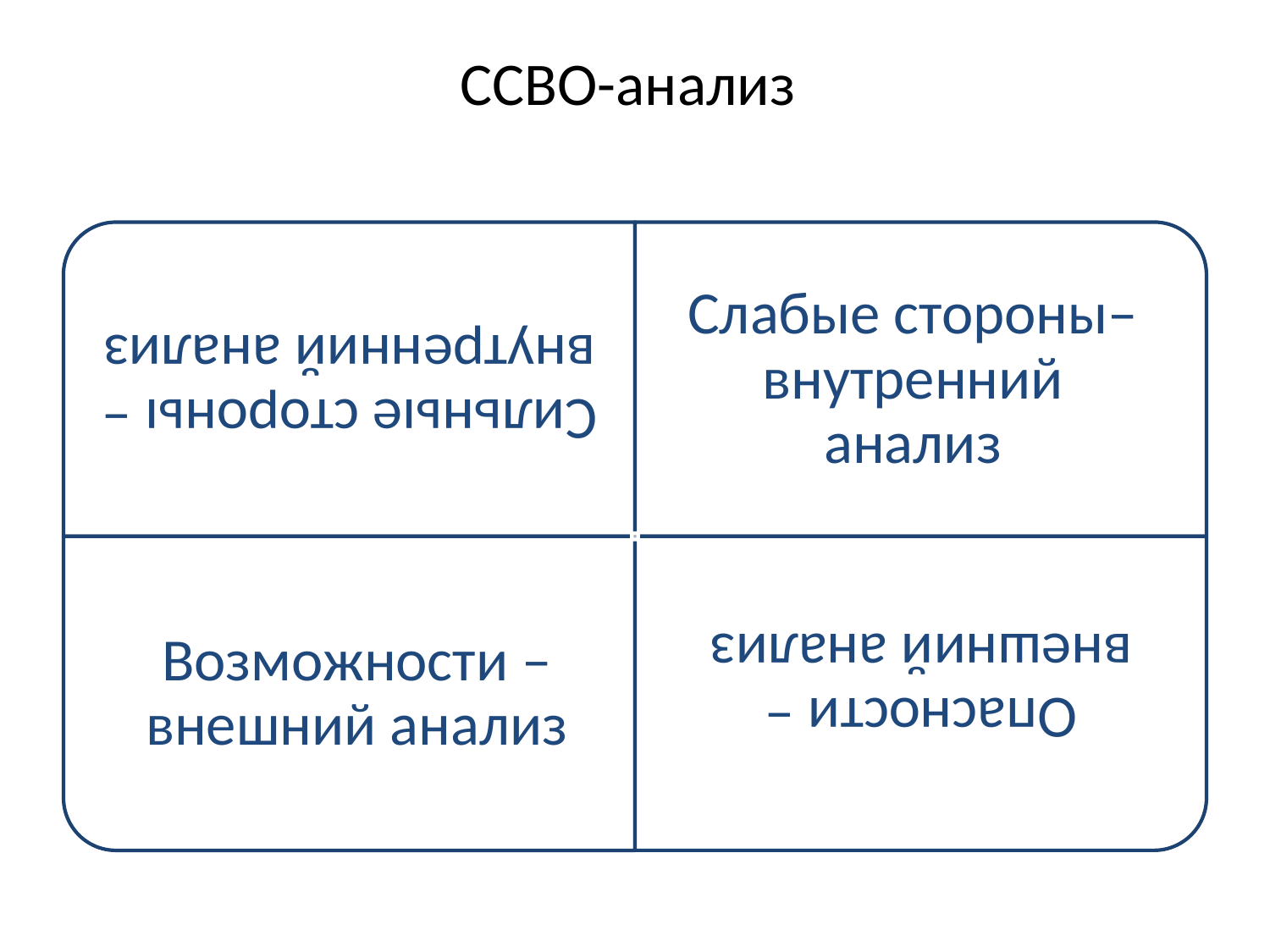

# ССВО-анализ
Сильные стороны – внутренний анализ
Слабые стороны– внутренний анализ
Возможности – внешний анализ
Опасности – внешний анализ